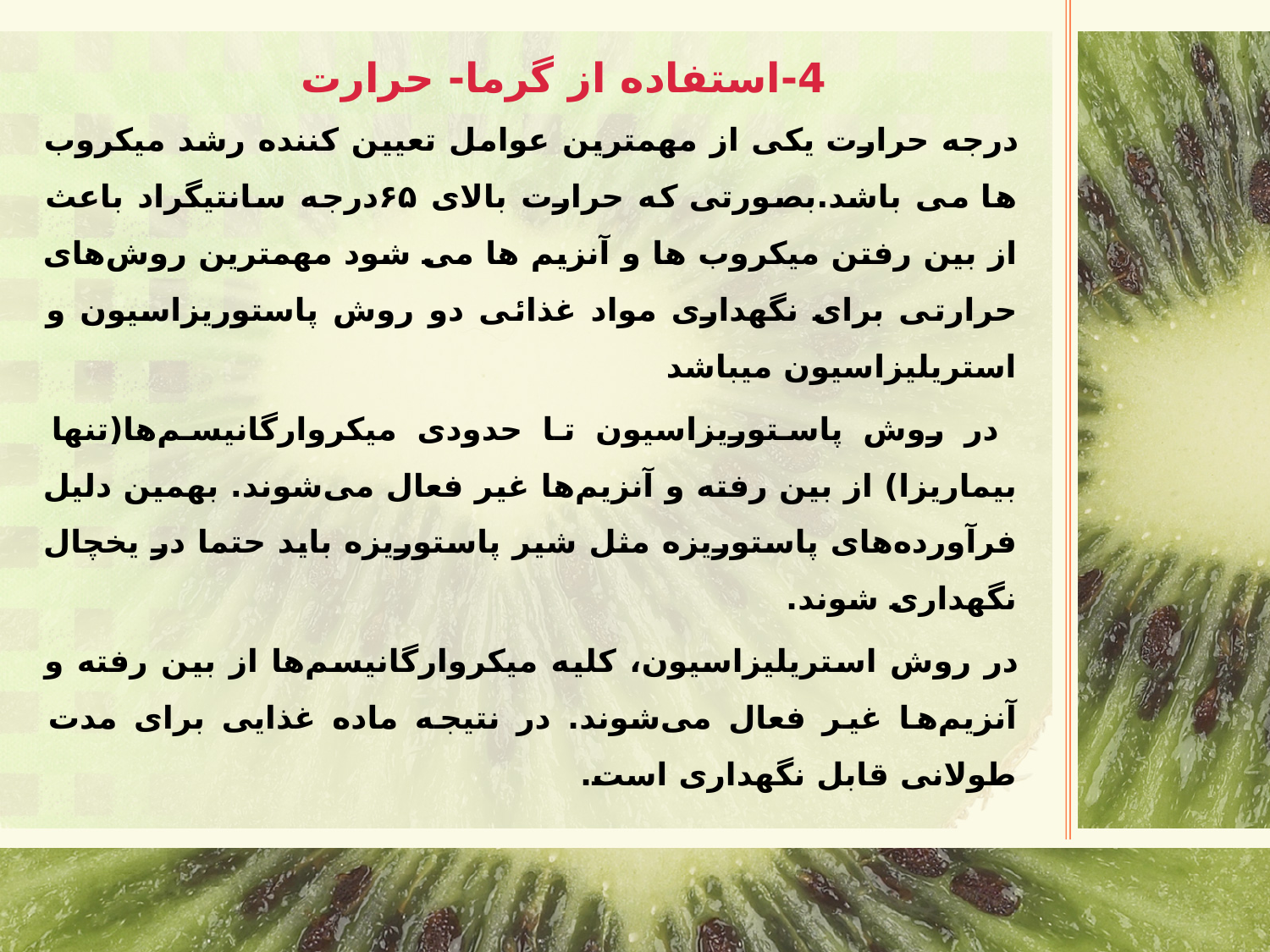

4-استفاده از گرما- حرارت
درجه حرارت یکی از مهمترین عوامل تعیین کننده رشد میکروب ها می باشد.بصورتی که حرارت بالای ۶۵درجه سانتیگراد باعث از بین رفتن میکروب ها و آنزیم ها می شود مهمترین روش‌های حرارتی برای نگهداری مواد غذائی دو روش پاستوریزاسیون و استریلیزاسیون میباشد
 در روش پاستوریزاسیون تا حدودی میکروارگانیسم‌ها(تنها بیماریزا) از بین رفته و آنزیم‌ها غیر فعال می‌شوند. بهمین دلیل فرآورده‌های پاستوریزه مثل شیر پاستوریزه باید حتما در یخچال نگهداری شوند.
در روش استریلیزاسیون، کلیه میکروارگانیسم‌ها از بین رفته و آنزیم‌ها غیر فعال می‌شوند. در نتیجه ماده غذایی برای مدت طولانی قابل نگهداری است.